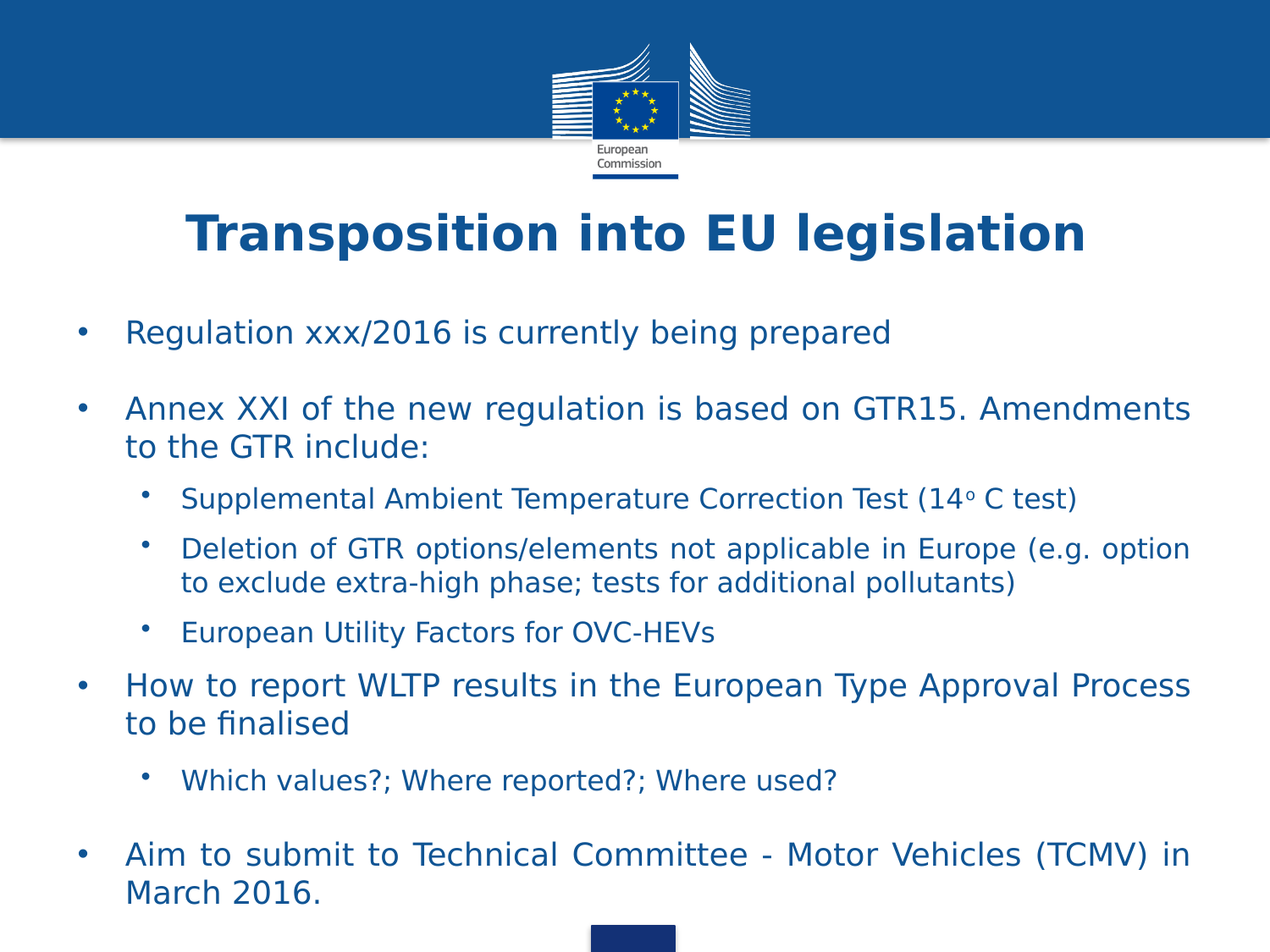

# Transposition into EU legislation
Regulation xxx/2016 is currently being prepared
Annex XXI of the new regulation is based on GTR15. Amendments to the GTR include:
Supplemental Ambient Temperature Correction Test (14o C test)
Deletion of GTR options/elements not applicable in Europe (e.g. option to exclude extra-high phase; tests for additional pollutants)
European Utility Factors for OVC-HEVs
How to report WLTP results in the European Type Approval Process to be finalised
Which values?; Where reported?; Where used?
Aim to submit to Technical Committee - Motor Vehicles (TCMV) in March 2016.